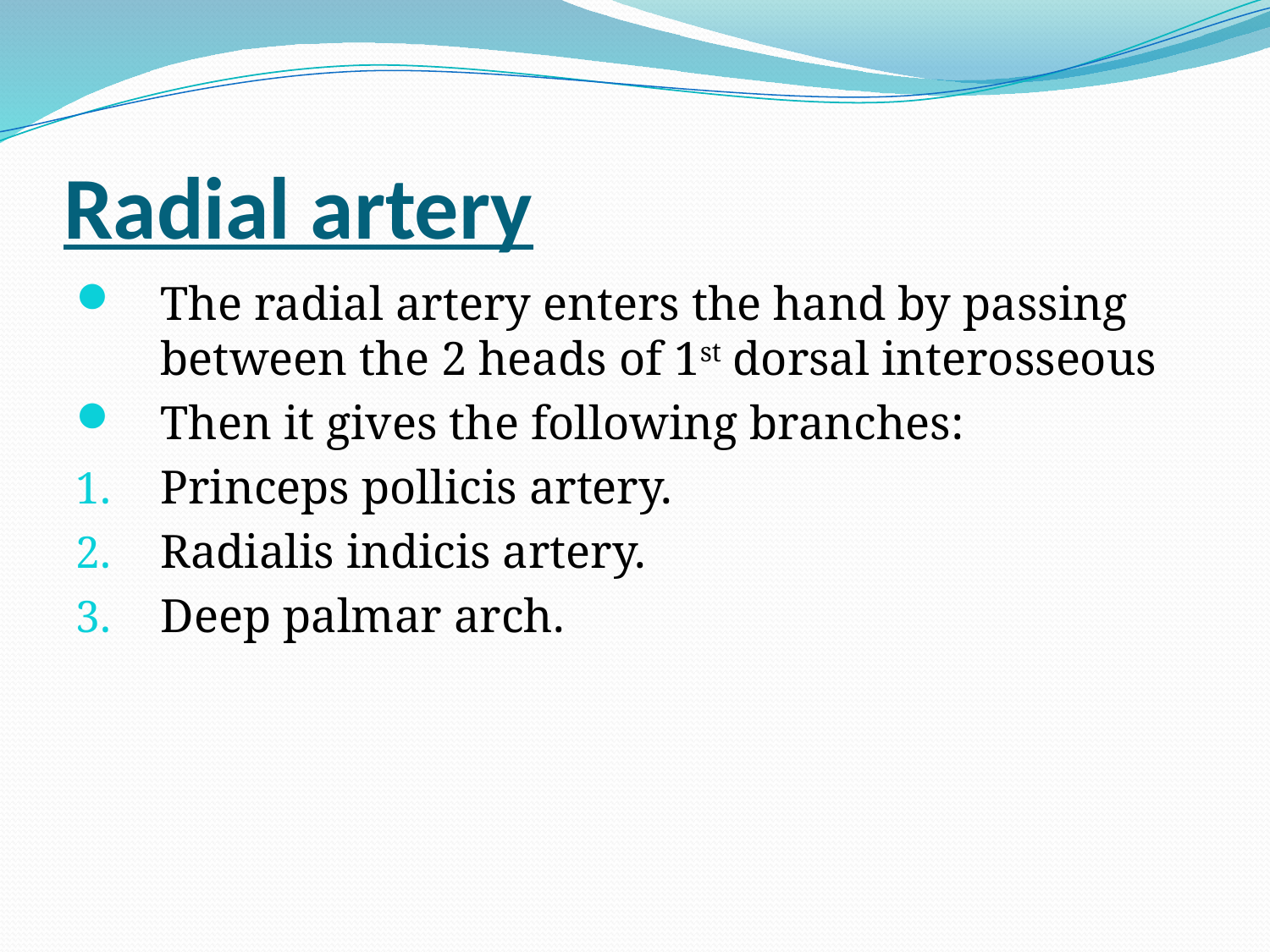

# Radial artery
The radial artery enters the hand by passing between the 2 heads of 1st dorsal interosseous
Then it gives the following branches:
Princeps pollicis artery.
Radialis indicis artery.
Deep palmar arch.